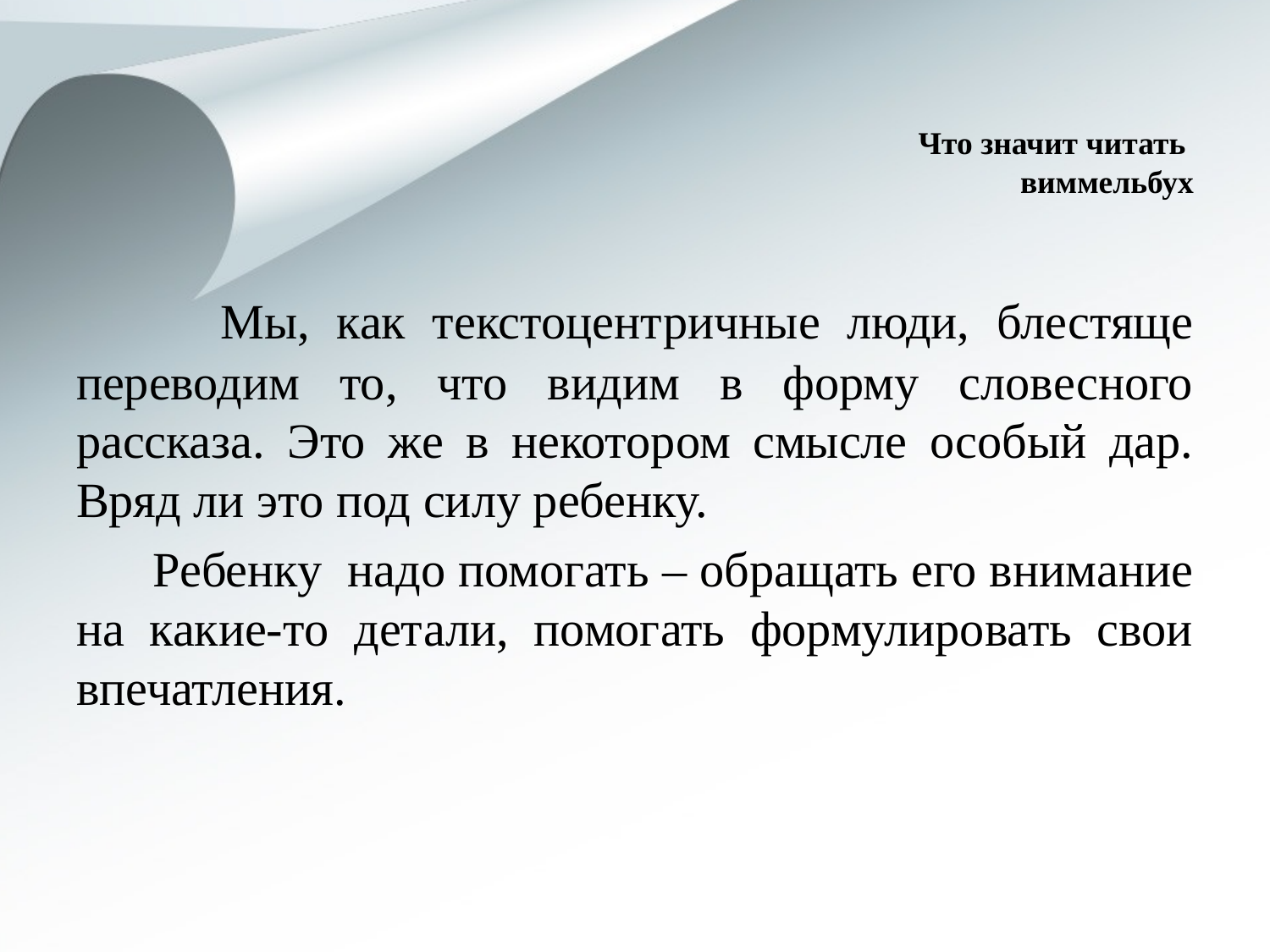

# Что значит читать виммельбух
     Мы, как текстоцентричные люди, блестяще переводим то, что видим в форму словесного рассказа. Это же в некотором смысле особый дар. Вряд ли это под силу ребенку.
      Ребенку  надо помогать – обращать его внимание на какие-то детали, помогать формулировать свои впечатления.